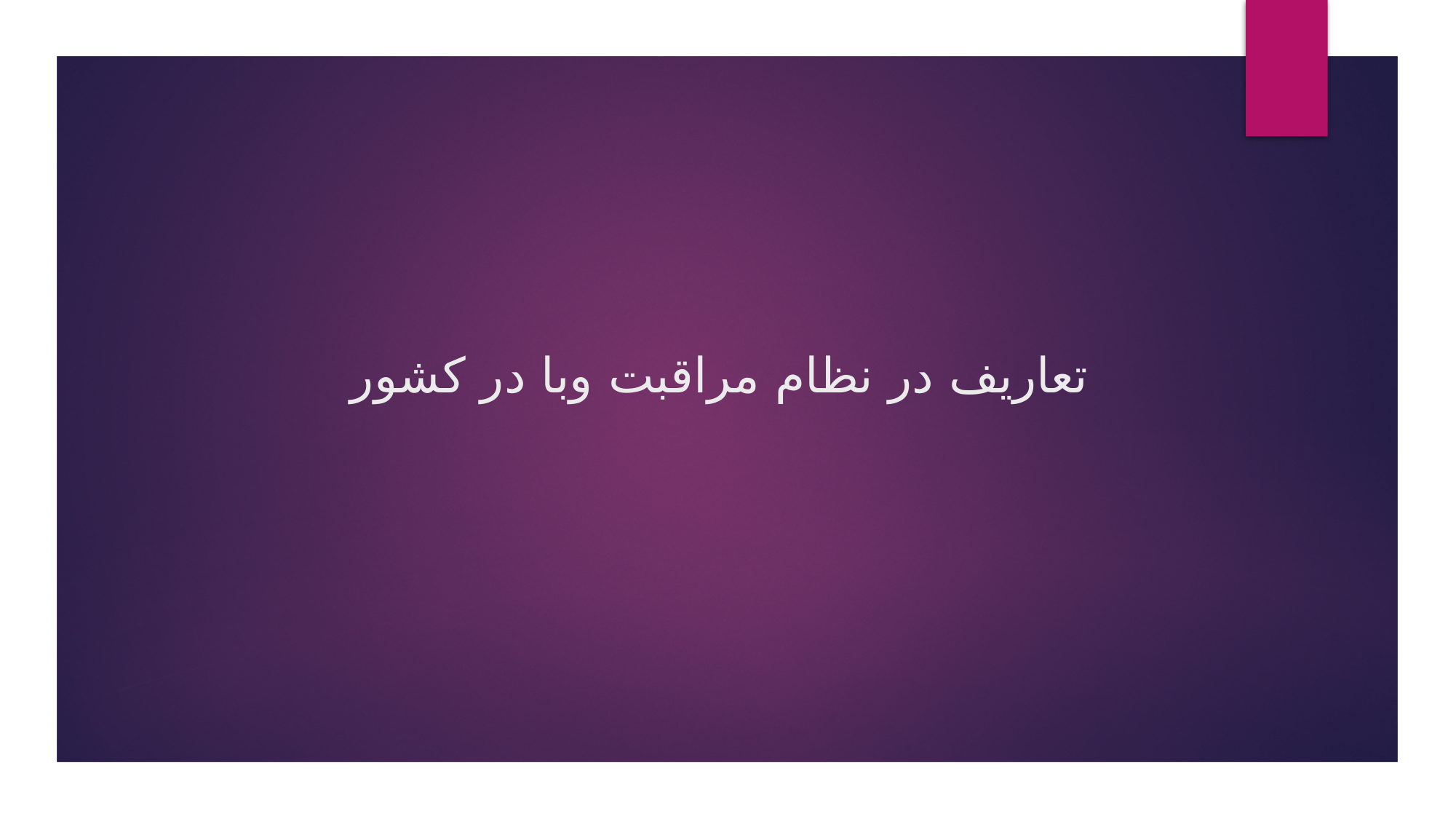

# تعاریف در نظام مراقبت وبا در کشور